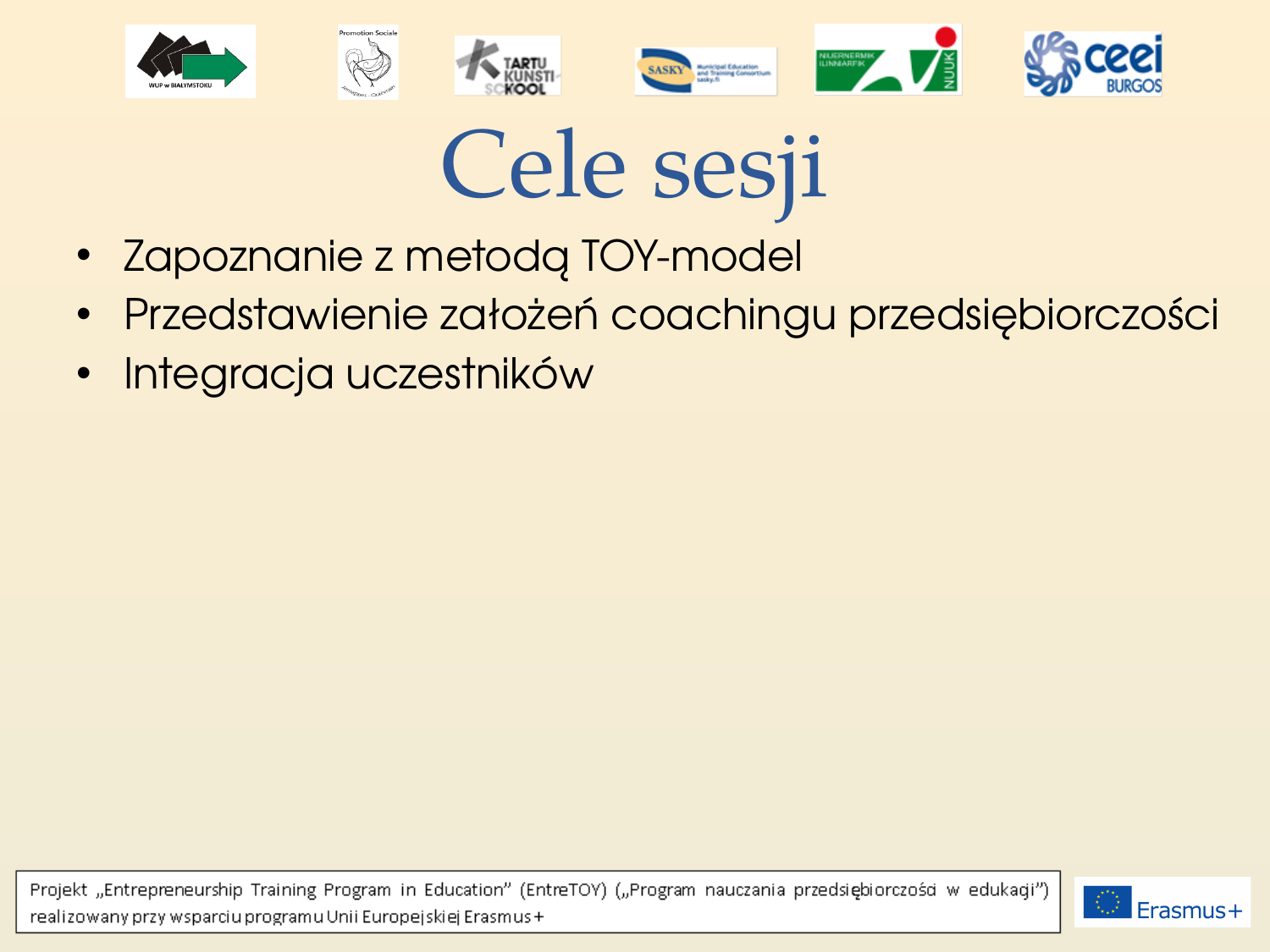

# Cele sesji
Zapoznanie z metodą TOY-model
Przedstawienie założeń coachingu przedsiębiorczości
Integracja uczestników